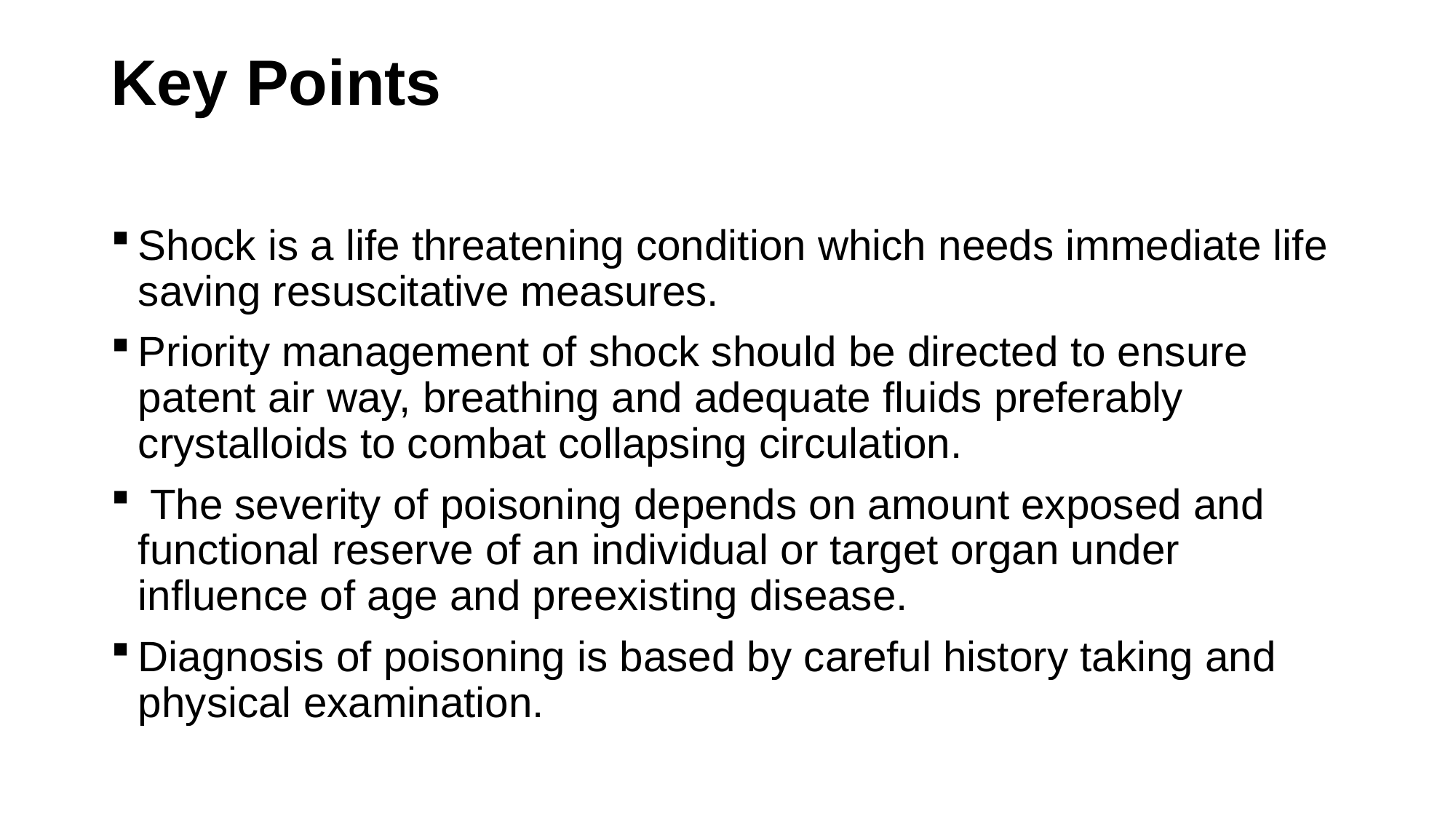

# Key Points
Shock is a life threatening condition which needs immediate life saving resuscitative measures.
Priority management of shock should be directed to ensure patent air way, breathing and adequate fluids preferably crystalloids to combat collapsing circulation.
 The severity of poisoning depends on amount exposed and functional reserve of an individual or target organ under influence of age and preexisting disease.
Diagnosis of poisoning is based by careful history taking and physical examination.